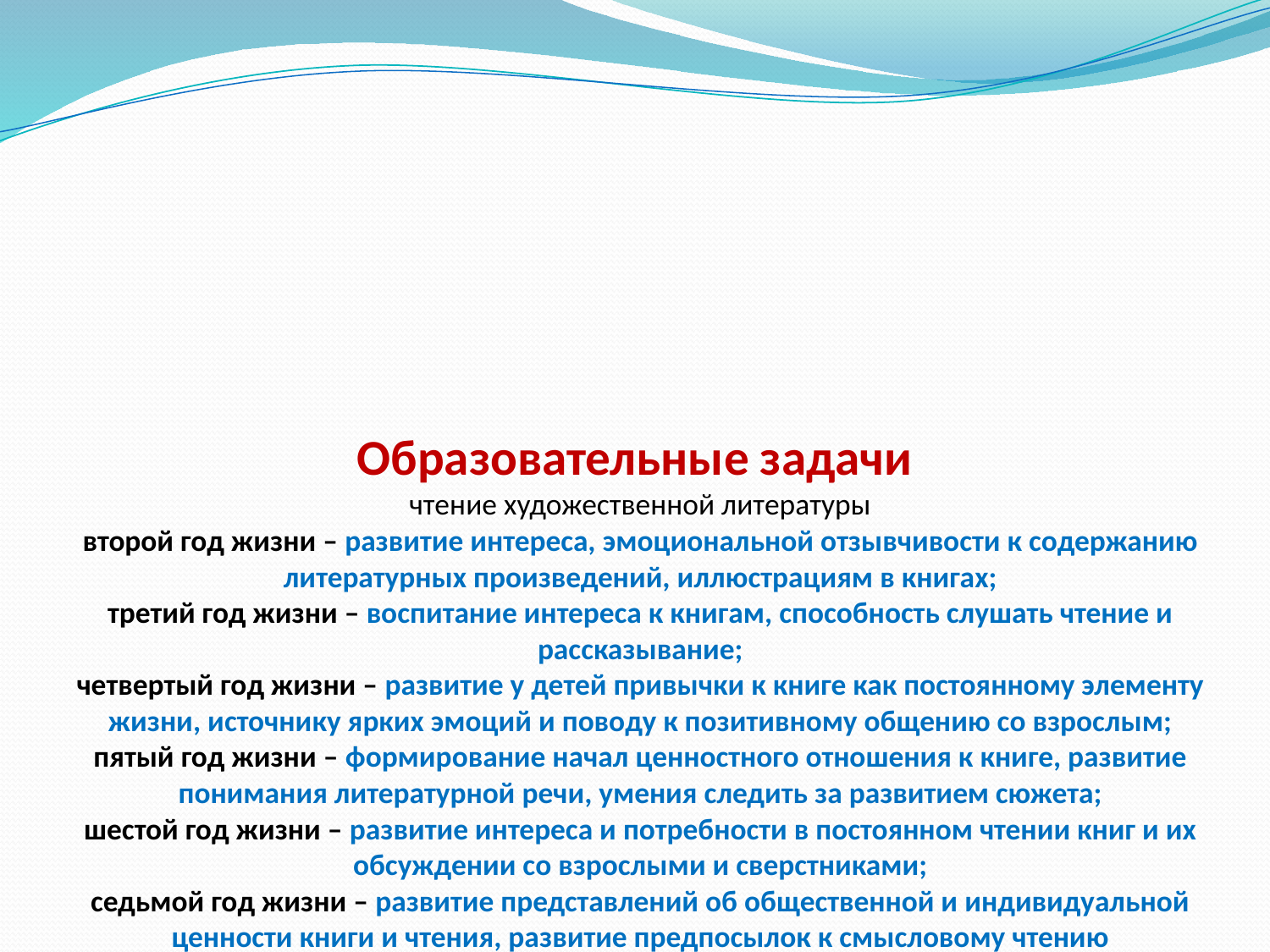

# Образовательные задачи чтение художественной литературы второй год жизни – развитие интереса, эмоциональной отзывчивости к содержанию литературных произведений, иллюстрациям в книгах; третий год жизни – воспитание интереса к книгам, способность слушать чтение и рассказывание; четвертый год жизни – развитие у детей привычки к книге как постоянному элементу жизни, источнику ярких эмоций и поводу к позитивному общению со взрослым; пятый год жизни – формирование начал ценностного отношения к книге, развитие понимания литературной речи, умения следить за развитием сюжета; шестой год жизни – развитие интереса и потребности в постоянном чтении книг и их обсуждении со взрослыми и сверстниками; седьмой год жизни – развитие представлений об общественной и индивидуальной ценности книги и чтения, развитие предпосылок к смысловому чтению